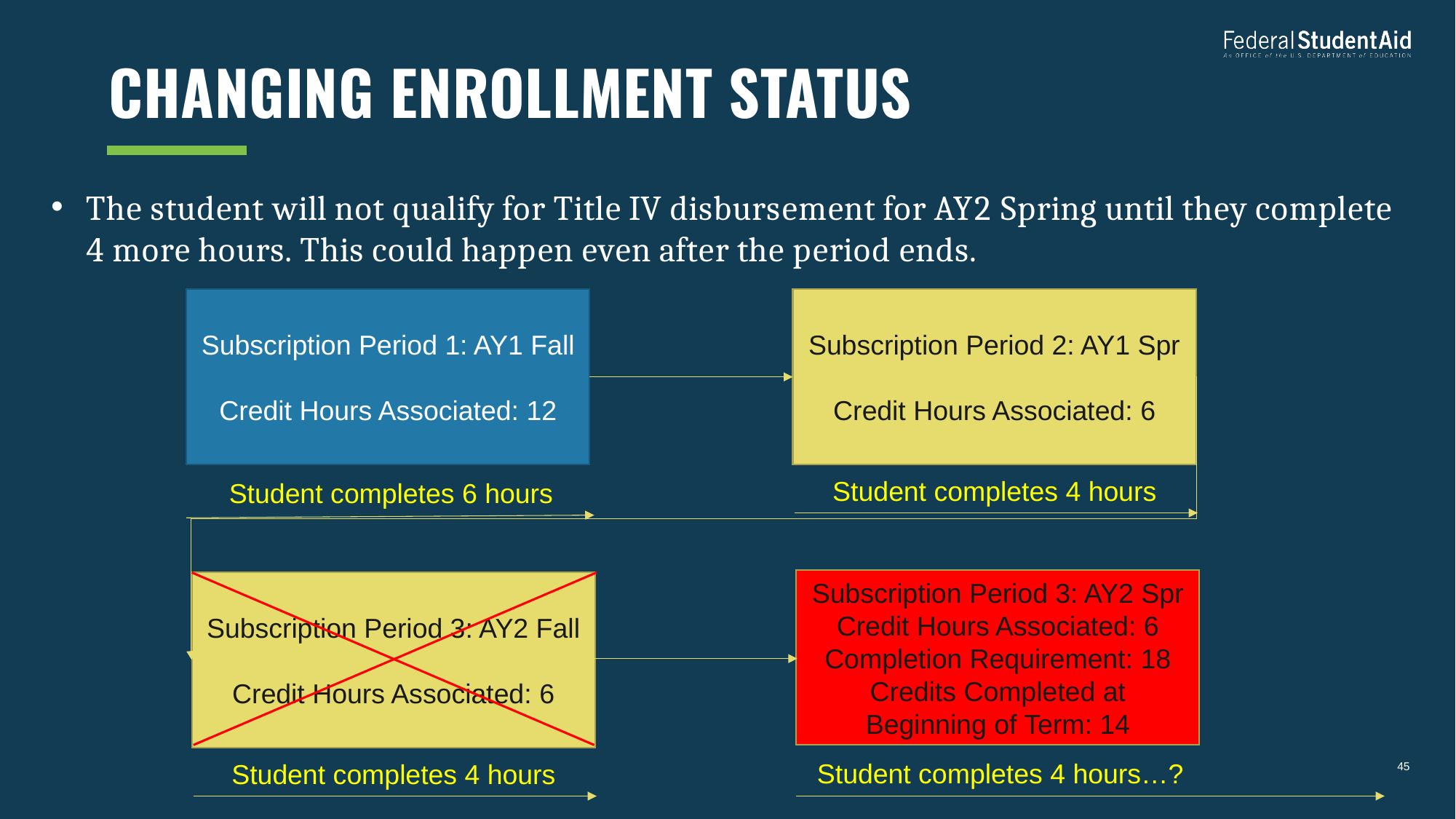

# Changing enrollment status
The student will not qualify for Title IV disbursement for AY2 Spring until they complete 4 more hours. This could happen even after the period ends.
Subscription Period 1: AY1 Fall

Credit Hours Associated: 12
Subscription Period 2: AY1 Spr

Credit Hours Associated: 6
Student completes 4 hours
Student completes 6 hours
Subscription Period 3: AY2 Spr
Credit Hours Associated: 6
Completion Requirement: 18
Credits Completed at Beginning of Term: 14
Subscription Period 3: AY2 Fall

Credit Hours Associated: 6
Student completes 4 hours…?
Student completes 4 hours
45